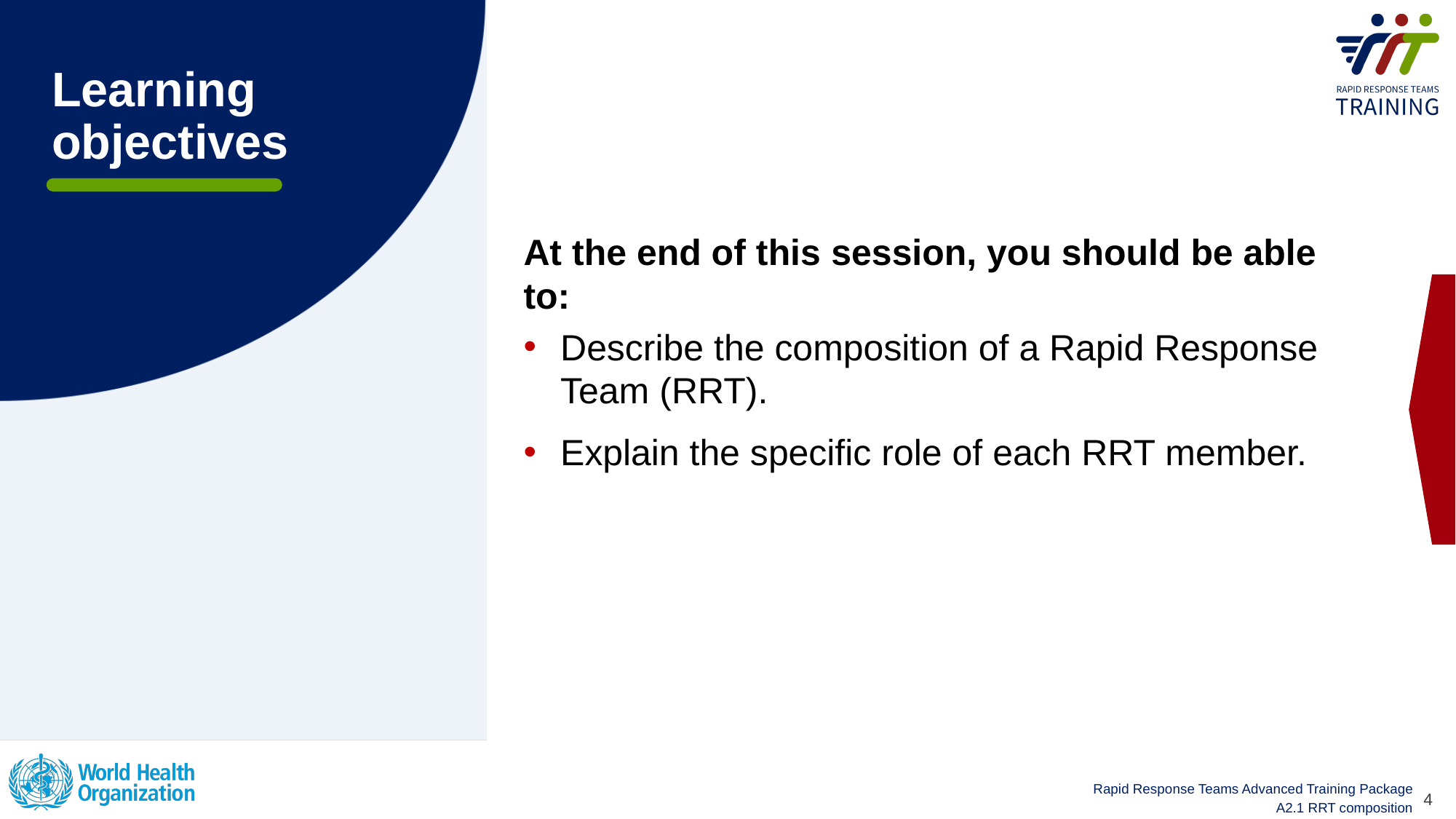

# Learning objectives

At the end of this session, you should be able to:
Describe the composition of a Rapid Response Team (RRT).
Explain the specific role of each RRT member.
4